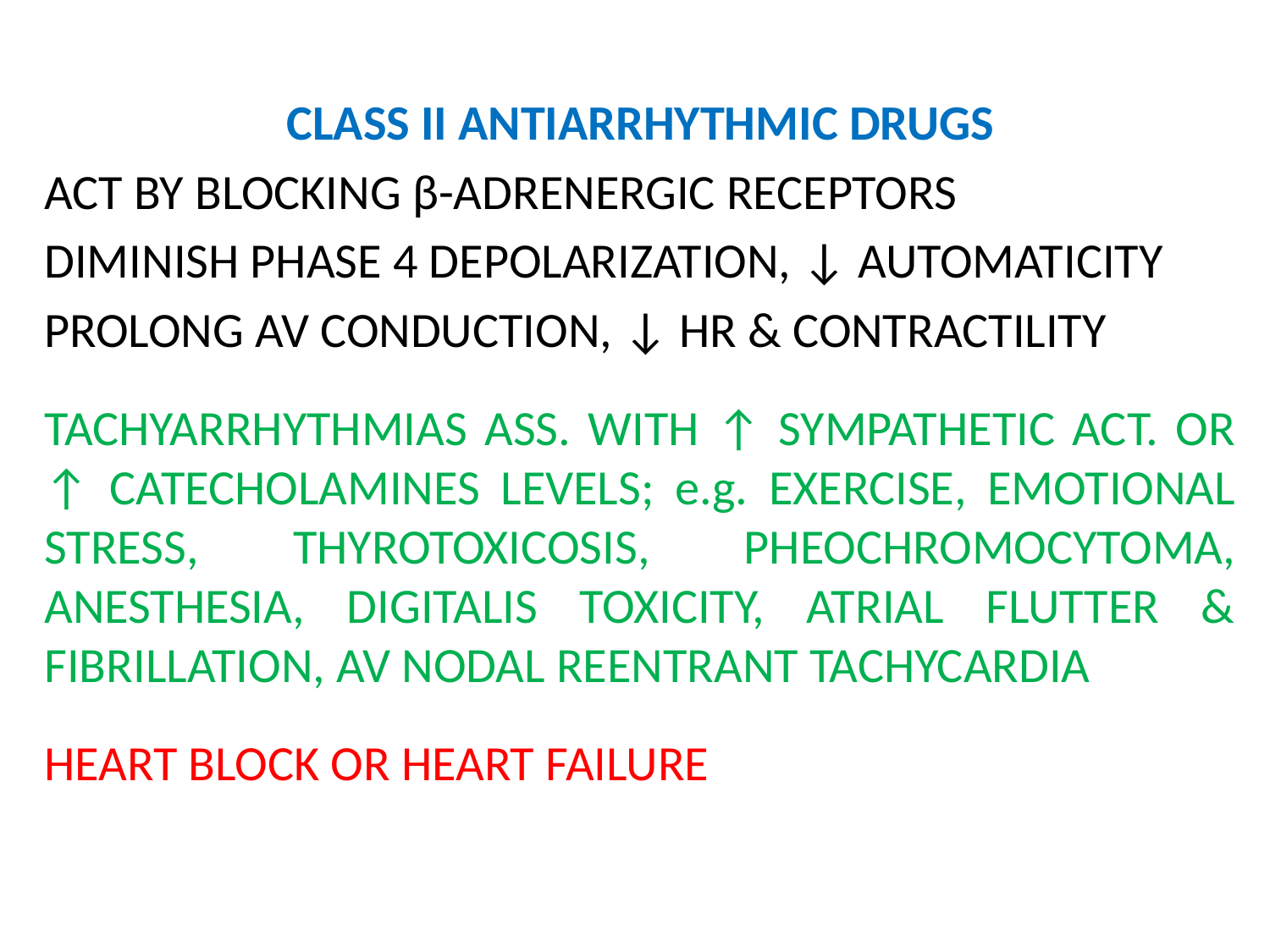

CLASS II ANTIARRHYTHMIC DRUGS
ACT BY BLOCKING β-ADRENERGIC RECEPTORS
DIMINISH PHASE 4 DEPOLARIZATION, ↓ AUTOMATICITY
PROLONG AV CONDUCTION, ↓ HR & CONTRACTILITY

TACHYARRHYTHMIAS ASS. WITH ↑ SYMPATHETIC ACT. OR ↑ CATECHOLAMINES LEVELS; e.g. EXERCISE, EMOTIONAL STRESS, THYROTOXICOSIS, PHEOCHROMOCYTOMA, ANESTHESIA, DIGITALIS TOXICITY, ATRIAL FLUTTER & FIBRILLATION, AV NODAL REENTRANT TACHYCARDIA

HEART BLOCK OR HEART FAILURE